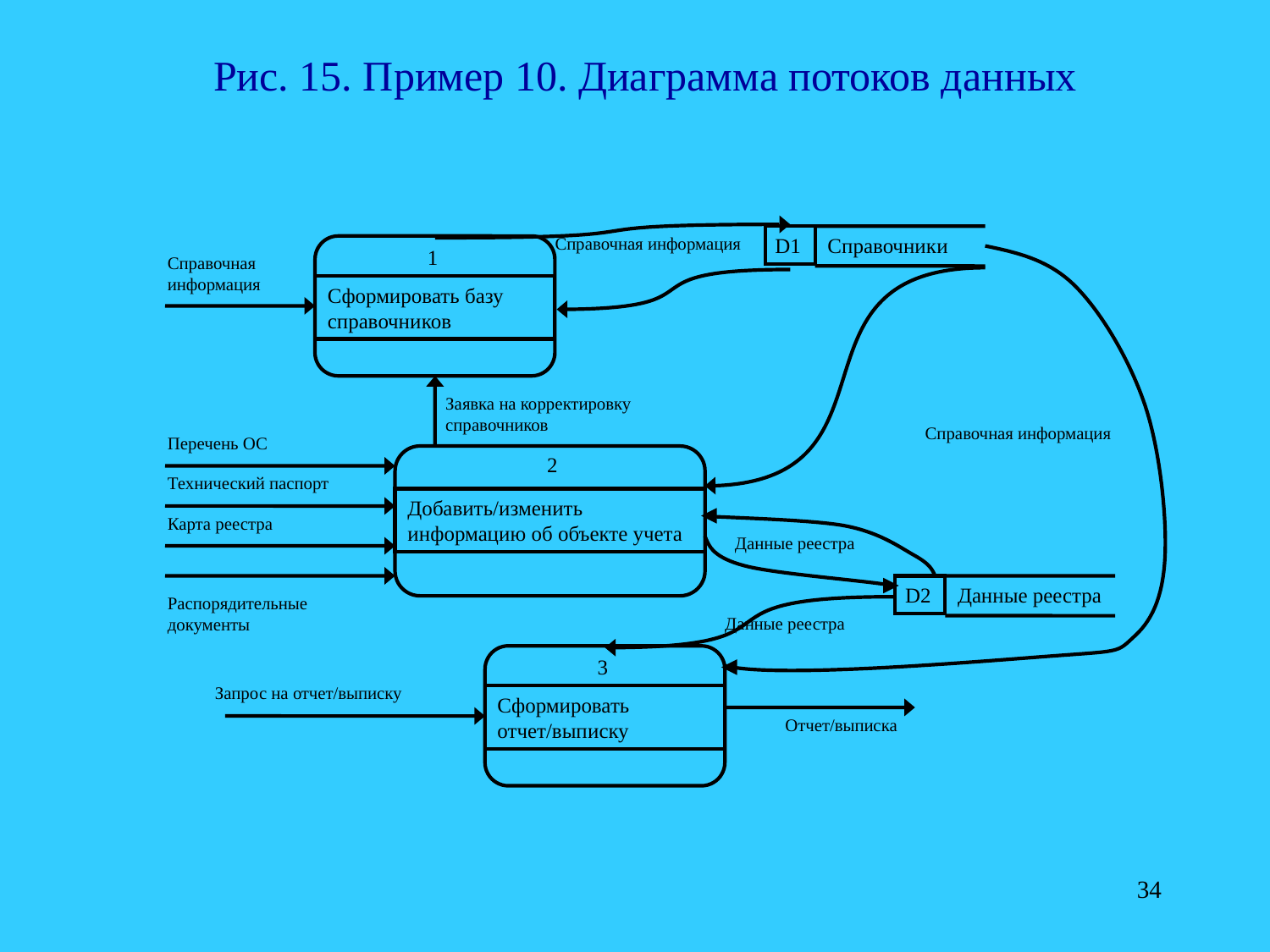

Рис. 15. Пример 10. Диаграмма потоков данных
Справочная информация
Справочная информация

D1
Справочники

1
Сформировать базу справочников

Данные реестра
Запрос на отчет/выписку

Справочная информация
Перечень ОС
Технический паспорт

Карта реестра

Распорядительные
документы

Данные реестра

Заявка на корректировку
справочников
2

Добавить/изменить информацию об объекте учета
D2
Данные реестра

3
Сформировать отчет/выписку

Отчет/выписка
34